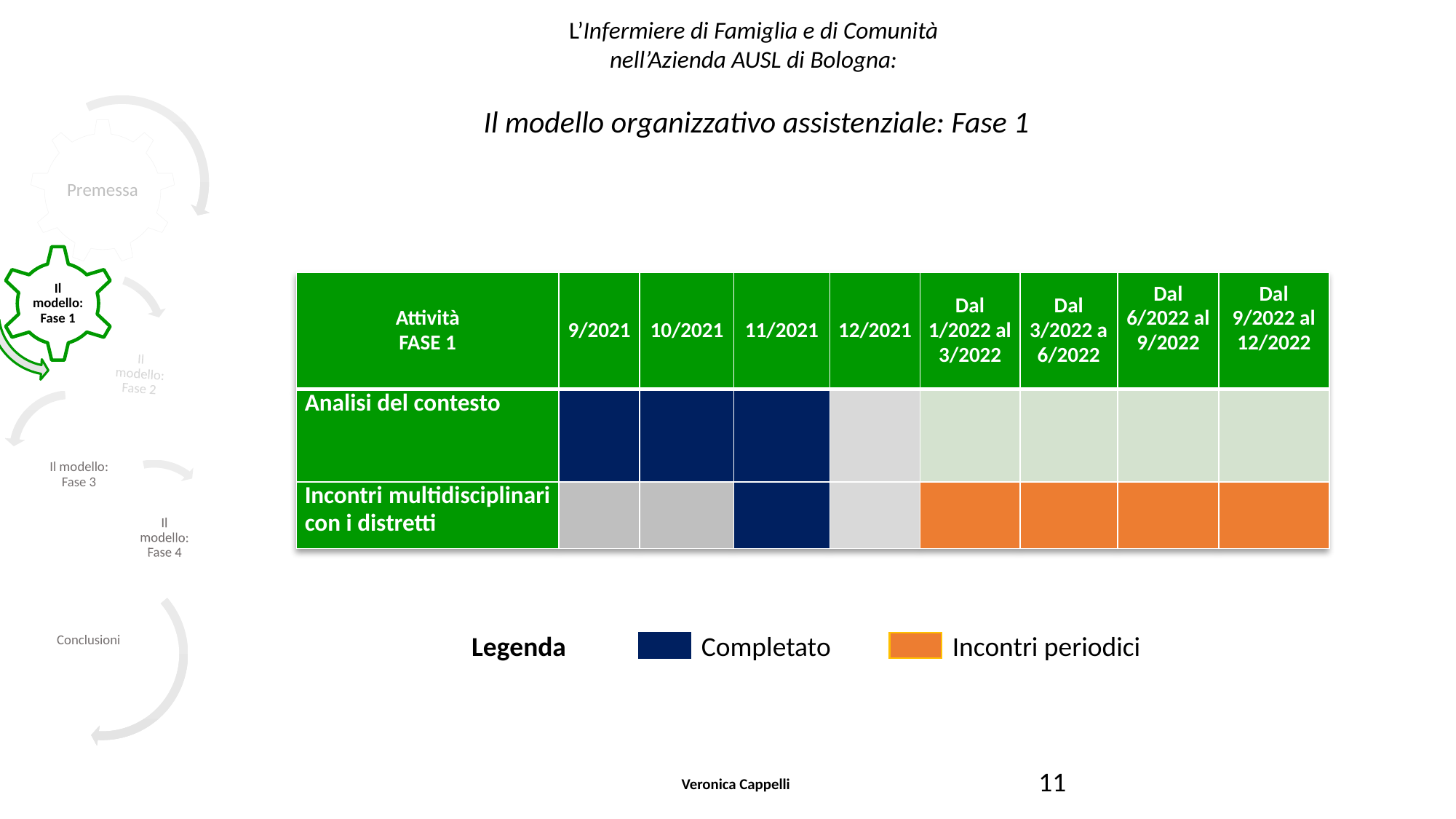

L’Infermiere di Famiglia e di Comunità
nell’Azienda AUSL di Bologna:

Il modello organizzativo assistenziale: Fase 1
Premessa
Il modello: Fase 1
Il modello: Fase 2
| Attività FASE 1 | 9/2021 | 10/2021 | 11/2021 | 12/2021 | Dal 1/2022 al 3/2022 | Dal 3/2022 a 6/2022 | Dal 6/2022 al 9/2022 | Dal 9/2022 al 12/2022 |
| --- | --- | --- | --- | --- | --- | --- | --- | --- |
| Analisi del contesto |  |  |  |  |  |  |  |  |
| Incontri multidisciplinari con i distretti |  |  |  |  |  |  |  |  |
Conclusioni
Il modello: Fase 3
Il modello: Fase 4
Legenda
Completato
Incontri periodici

11
Veronica Cappelli